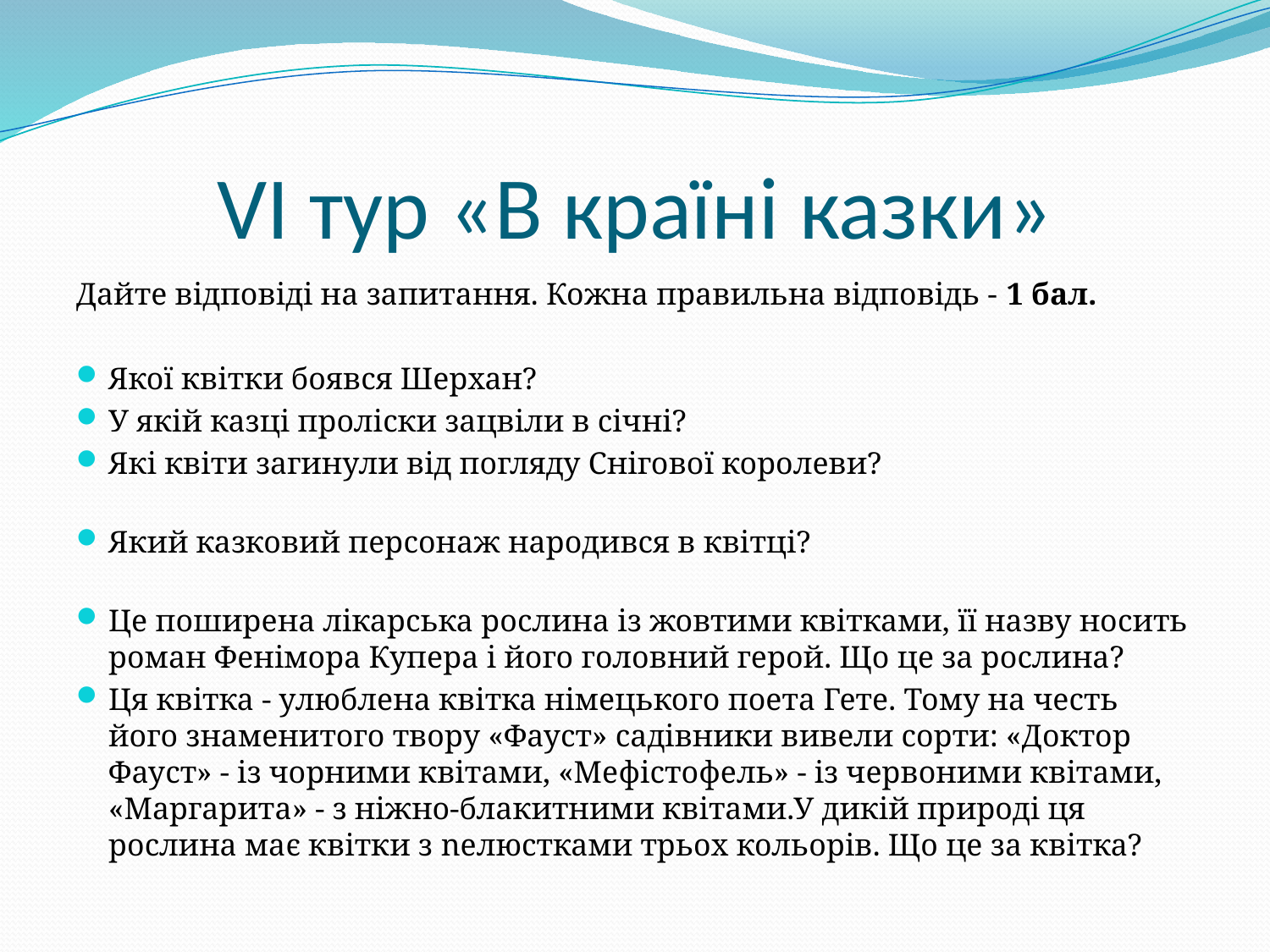

# VI тур «В країні казки»
Дайте відповіді на запитання. Кожна правильна відповідь - 1 бал.

Якої квітки боявся Шерхан?
У якій казці проліски зацвіли в січні?
Які квіти загинули від погляду Снігової королеви?
Який казковий персонаж народився в квітці?
Це поширена лікарська рослина із жовтими квітками, її назву носить роман Фенімора Купера і його головний герой. Що це за рослина?
Ця квітка - улюблена квітка німецького поета Гете. Тому на честь його знаменитого твору «Фауст» садівники вивели сорти: «Доктор Фауст» - із чорними квітами, «Мефістофель» - із червоними квітами, «Маргарита» - з ніжно-блакитними квітами.У дикій природі ця рослина має квітки з neлюстками трьох кольорів. Що це за квітка?